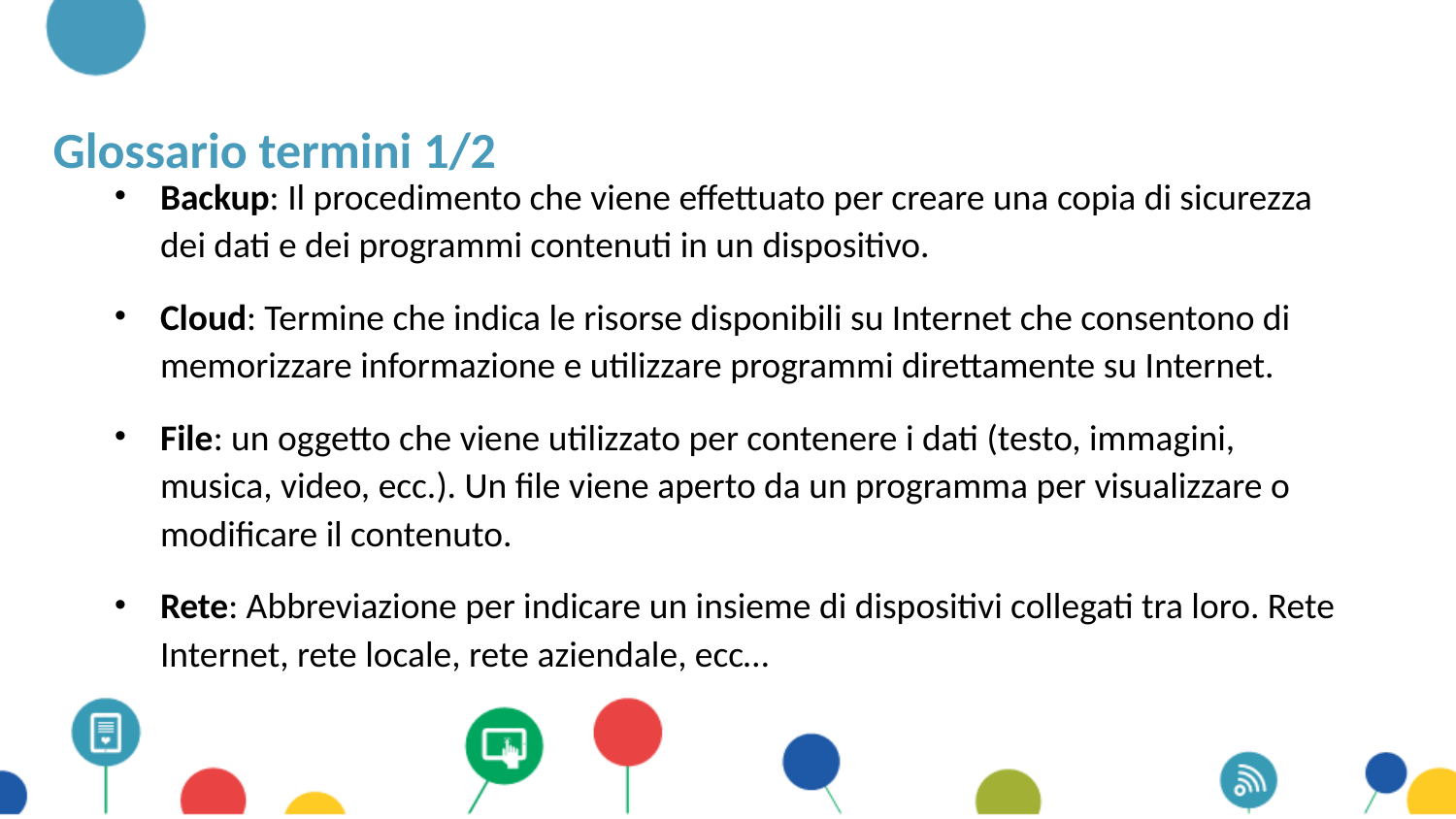

# Glossario termini 1/2
Backup: Il procedimento che viene effettuato per creare una copia di sicurezza dei dati e dei programmi contenuti in un dispositivo.
Cloud: Termine che indica le risorse disponibili su Internet che consentono di memorizzare informazione e utilizzare programmi direttamente su Internet.
File: un oggetto che viene utilizzato per contenere i dati (testo, immagini, musica, video, ecc.). Un file viene aperto da un programma per visualizzare o modificare il contenuto.
Rete: Abbreviazione per indicare un insieme di dispositivi collegati tra loro. Rete Internet, rete locale, rete aziendale, ecc…